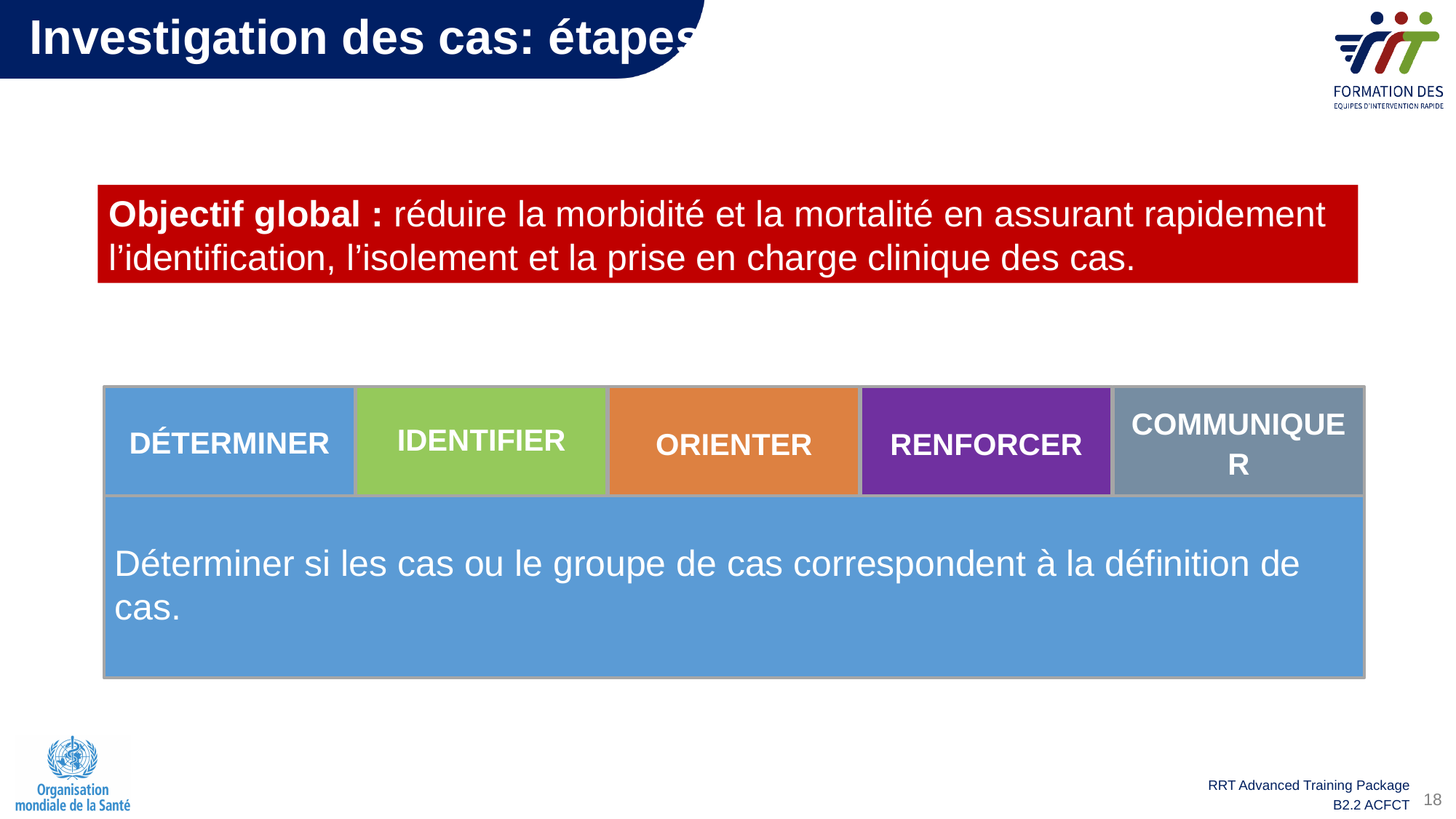

Investigation des cas: étapes
Objectif global : réduire la morbidité et la mortalité en assurant rapidement l’identification, l’isolement et la prise en charge clinique des cas.
DÉTERMINER
IDENTIFIER
ORIENTER
RENFORCER
COMMUNIQUER

Déterminer si les cas ou le groupe de cas correspondent à la définition de cas.